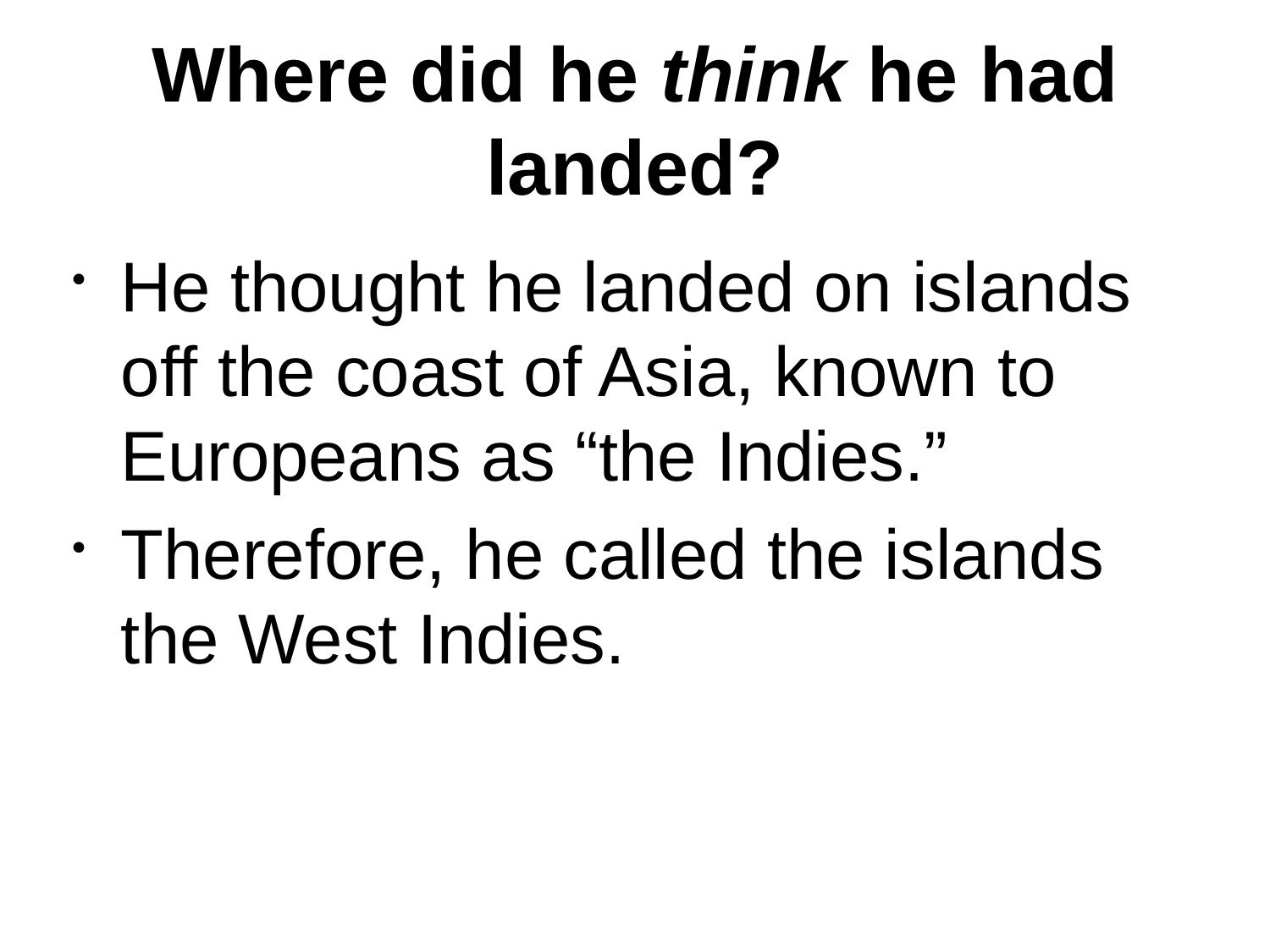

# Where did he think he had landed?
He thought he landed on islands off the coast of Asia, known to Europeans as “the Indies.”
Therefore, he called the islands the West Indies.